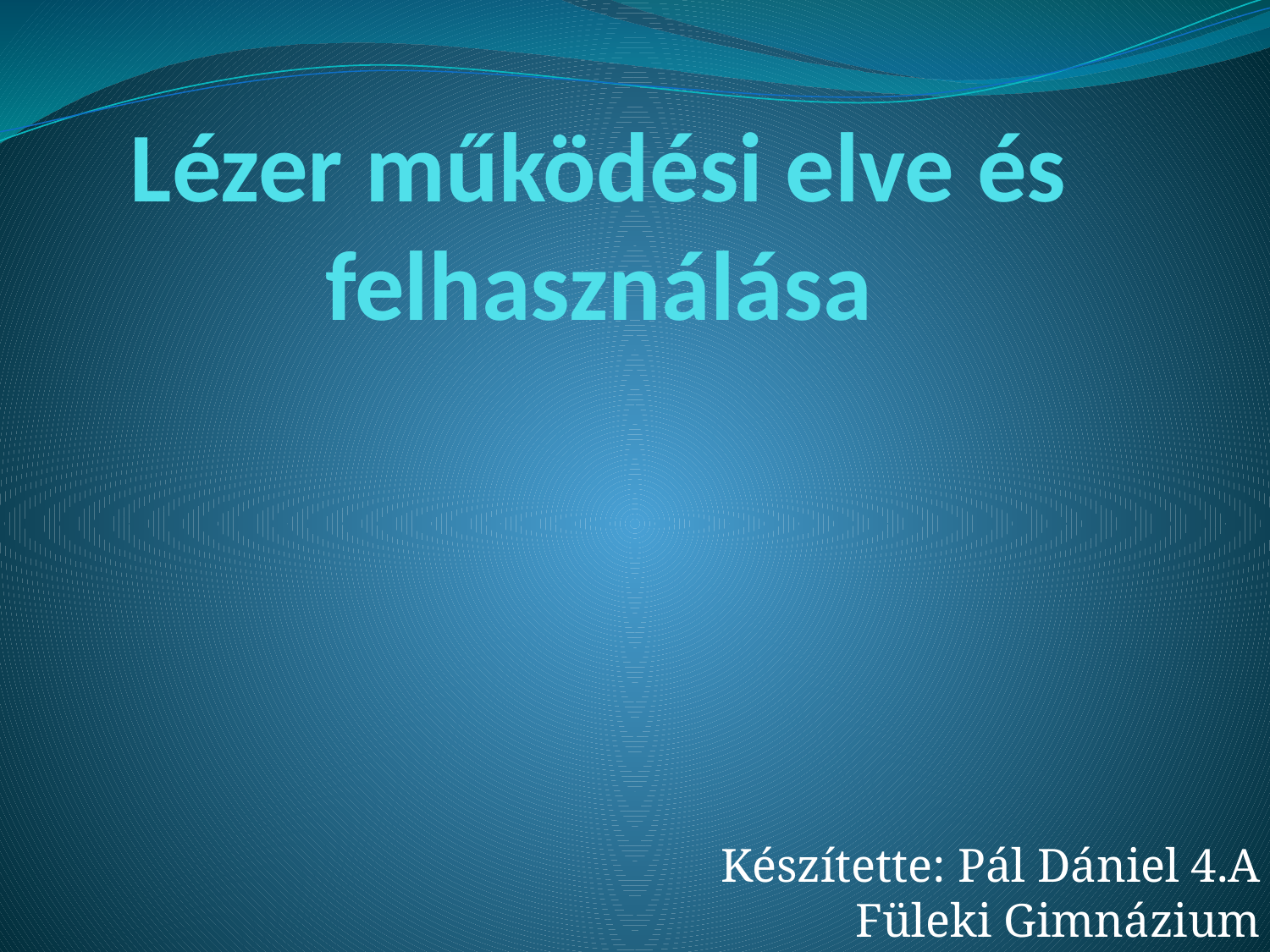

# Lézer működési elve és felhasználása
Készítette: Pál Dániel 4.A
Füleki Gimnázium